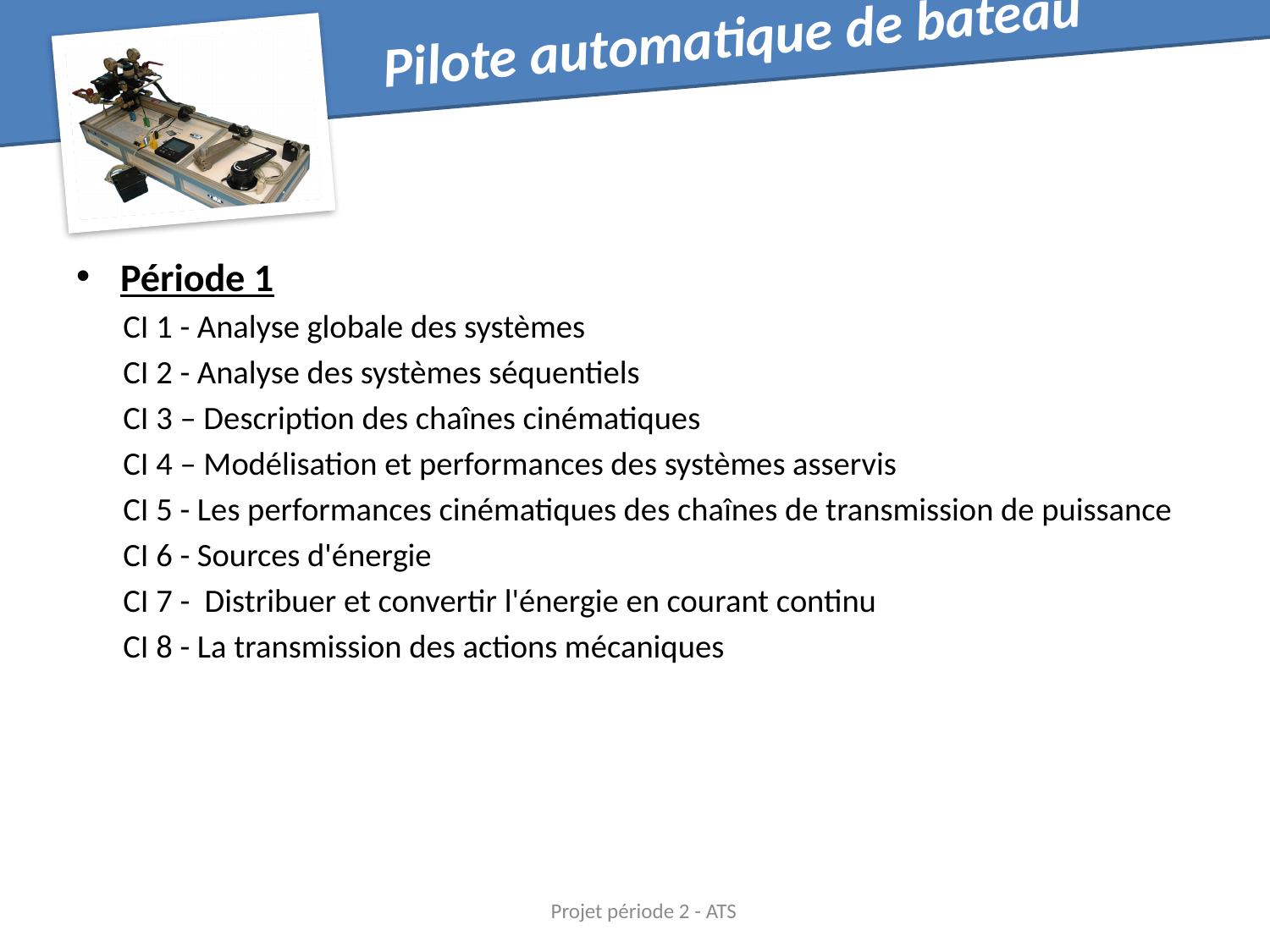

Période 1
	CI 1 - Analyse globale des systèmes
	CI 2 - Analyse des systèmes séquentiels
	CI 3 – Description des chaînes cinématiques
	CI 4 – Modélisation et performances des systèmes asservis
	CI 5 - Les performances cinématiques des chaînes de transmission de puissance
	CI 6 - Sources d'énergie
	CI 7 -  Distribuer et convertir l'énergie en courant continu
	CI 8 - La transmission des actions mécaniques